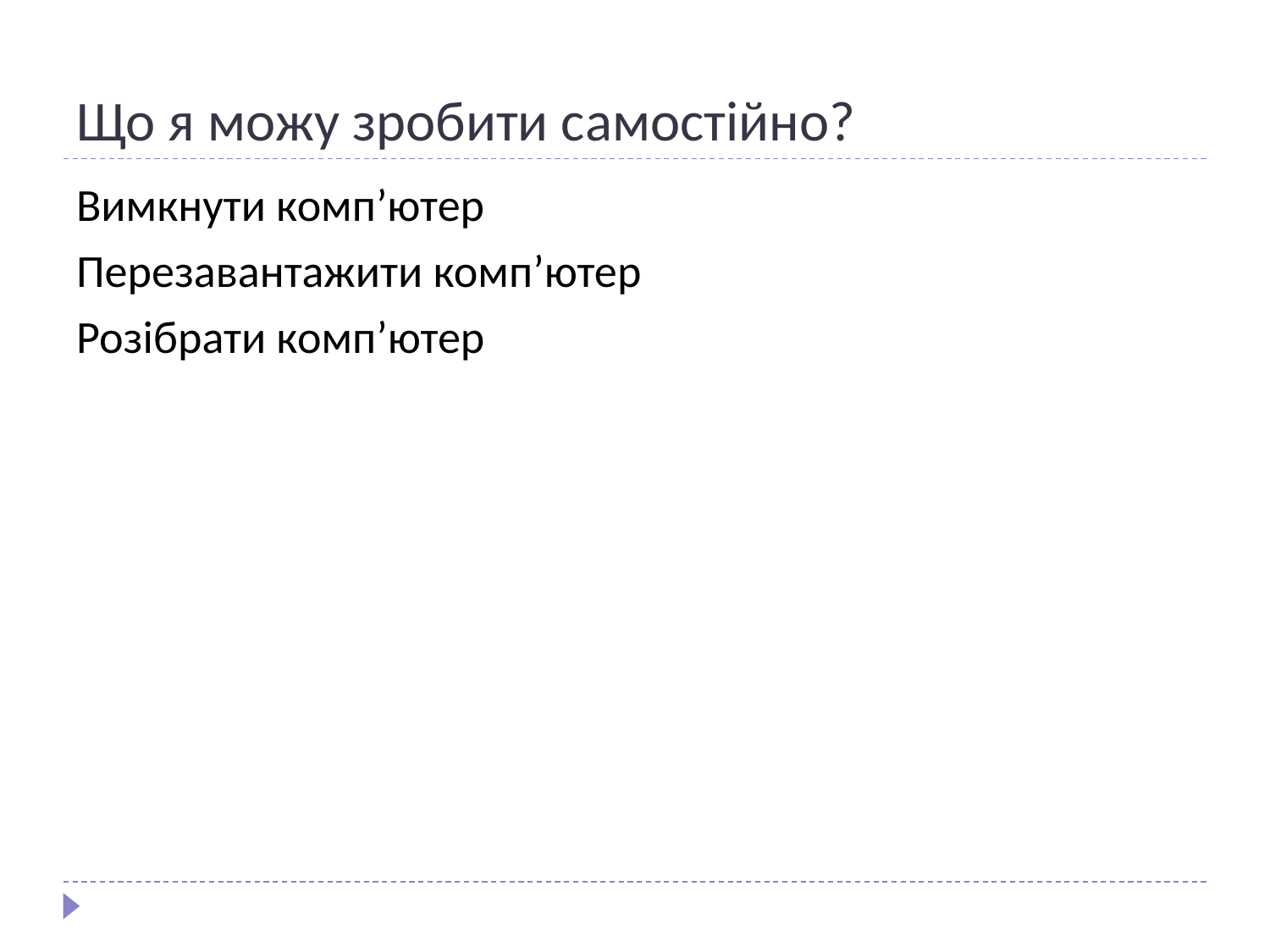

# Що я можу зробити самостійно?
Вимкнути комп’ютер
Перезавантажити комп’ютер
Розібрати комп’ютер